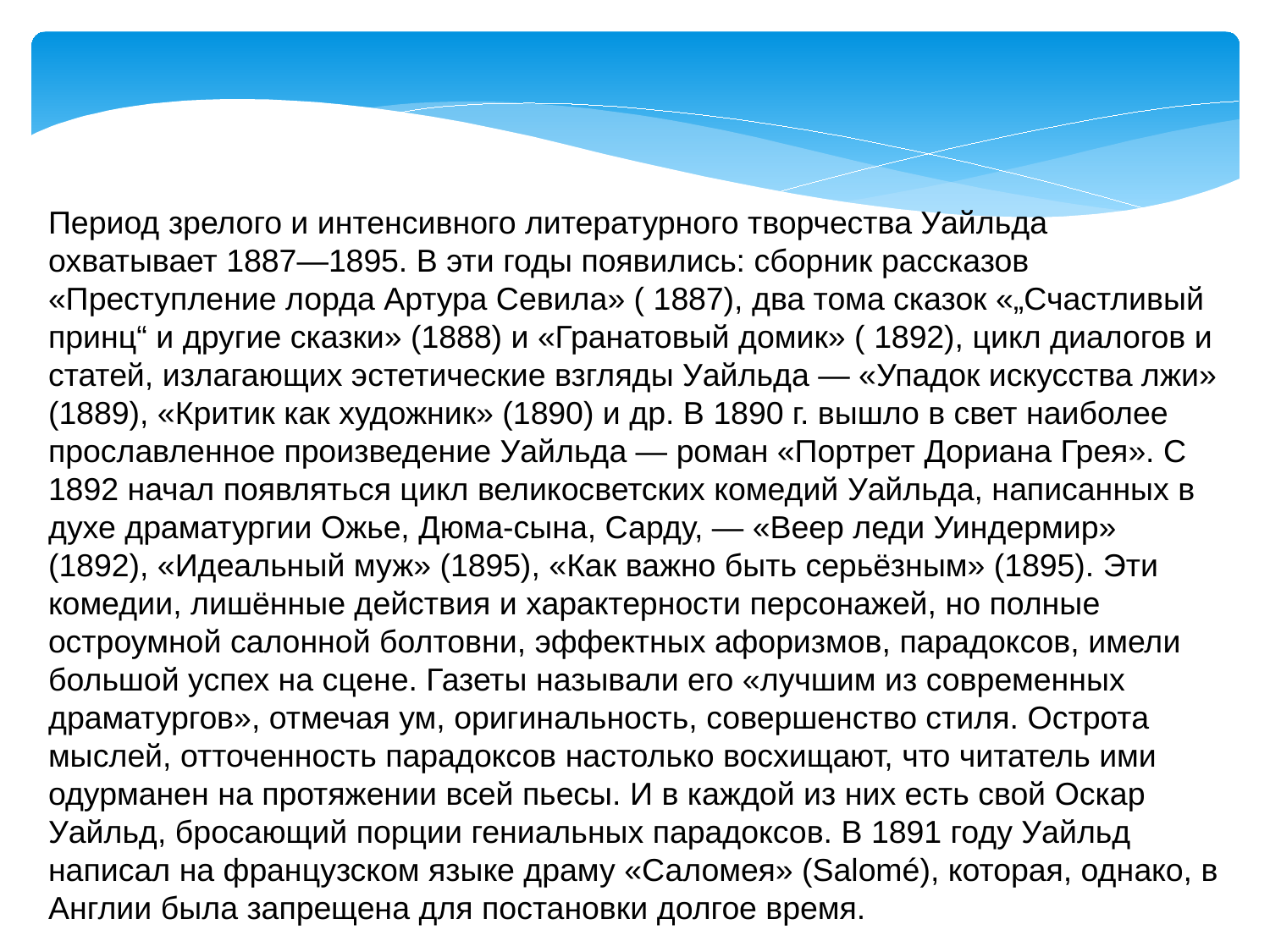

Период зрелого и интенсивного литературного творчества Уайльда охватывает 1887—1895. В эти годы появились: сборник рассказов «Преступление лорда Артура Севила» ( 1887), два тома сказок «„Счастливый принц“ и другие сказки» (1888) и «Гранатовый домик» ( 1892), цикл диалогов и статей, излагающих эстетические взгляды Уайльда — «Упадок искусства лжи» (1889), «Критик как художник» (1890) и др. В 1890 г. вышло в свет наиболее прославленное произведение Уайльда — роман «Портрет Дориана Грея». С 1892 начал появляться цикл великосветских комедий Уайльда, написанных в духе драматургии Ожье, Дюма-сына, Сарду, — «Веер леди Уиндермир» (1892), «Идеальный муж» (1895), «Как важно быть серьёзным» (1895). Эти комедии, лишённые действия и характерности персонажей, но полные остроумной салонной болтовни, эффектных афоризмов, парадоксов, имели большой успех на сцене. Газеты называли его «лучшим из современных драматургов», отмечая ум, оригинальность, совершенство стиля. Острота мыслей, отточенность парадоксов настолько восхищают, что читатель ими одурманен на протяжении всей пьесы. И в каждой из них есть свой Оскар Уайльд, бросающий порции гениальных парадоксов. В 1891 году Уайльд написал на французском языке драму «Саломея» (Salomé), которая, однако, в Англии была запрещена для постановки долгое время.